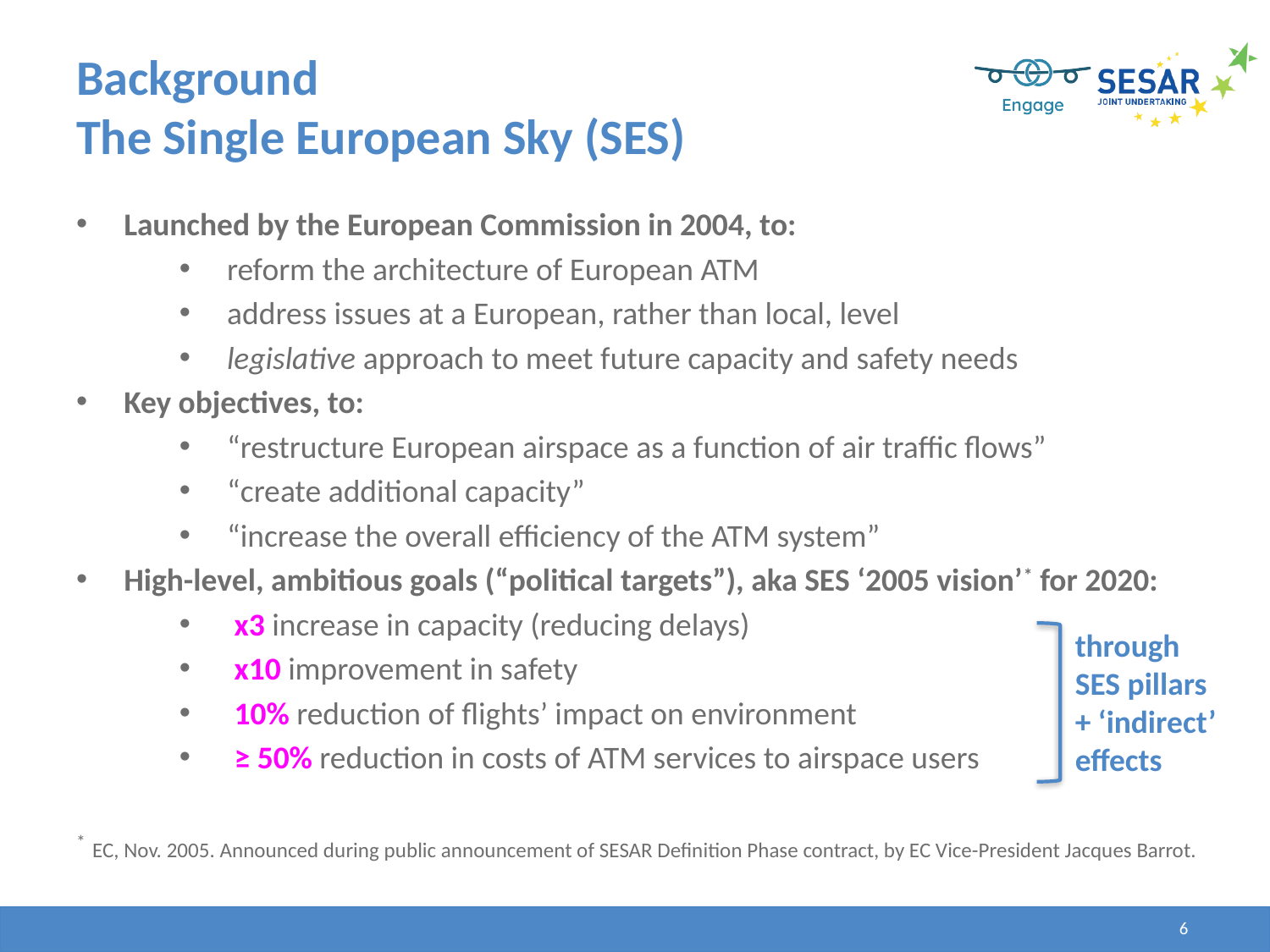

# Background The Single European Sky (SES)
Launched by the European Commission in 2004, to:
reform the architecture of European ATM
address issues at a European, rather than local, level
legislative approach to meet future capacity and safety needs
Key objectives, to:
“restructure European airspace as a function of air traffic flows”
“create additional capacity”
“increase the overall efficiency of the ATM system”
High-level, ambitious goals (“political targets”), aka SES ‘2005 vision’* for 2020:
 x3 increase in capacity (reducing delays)
 x10 improvement in safety
 10% reduction of flights’ impact on environment
 ≥ 50% reduction in costs of ATM services to airspace users

* EC, Nov. 2005. Announced during public announcement of SESAR Definition Phase contract, by EC Vice-President Jacques Barrot.

through
SES pillars
+ ‘indirect’ effects

6